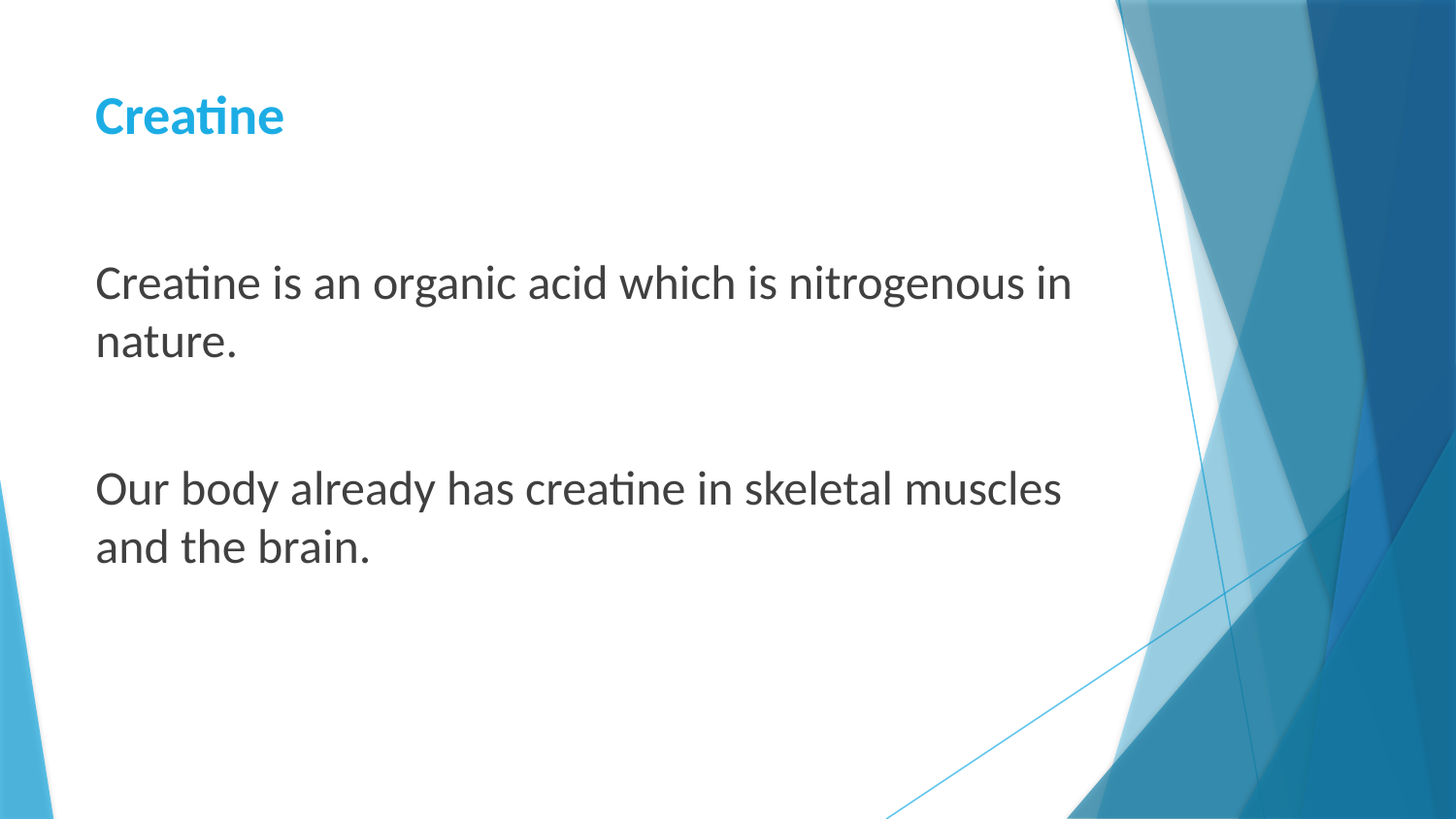

# Creatine
Creatine is an organic acid which is nitrogenous in nature.

Our body already has creatine in skeletal muscles and the brain.